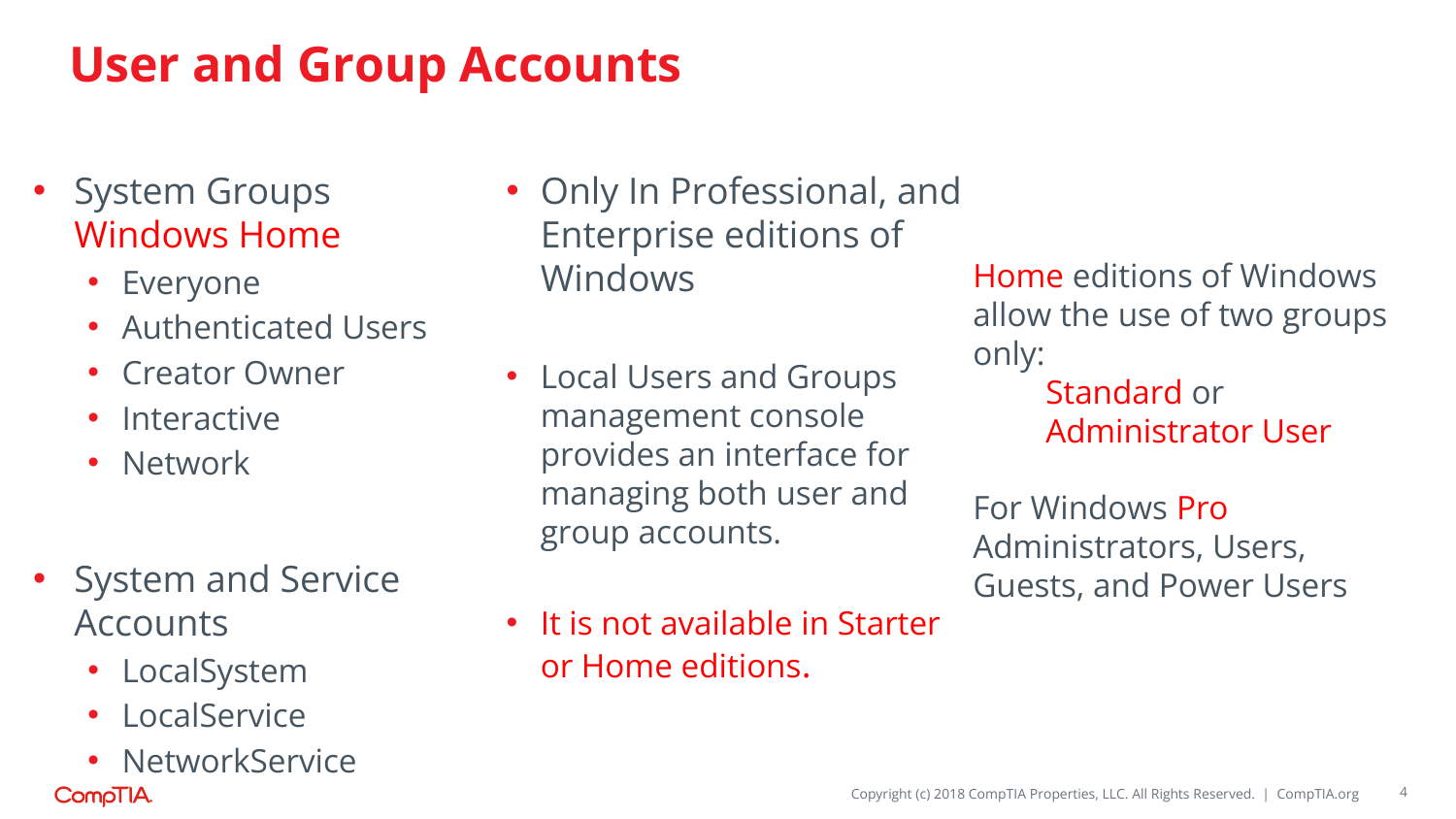

# User and Group Accounts
System Groups Windows Home
Everyone
Authenticated Users
Creator Owner
Interactive
Network

System and Service Accounts
LocalSystem
LocalService
NetworkService
Only In Professional, and Enterprise editions of Windows

Local Users and Groups management console provides an interface for managing both user and group accounts.

It is not available in Starter or Home editions.
Home editions of Windows allow the use of two groups only:
Standard or
Administrator User

For Windows Pro Administrators, Users, Guests, and Power Users
4